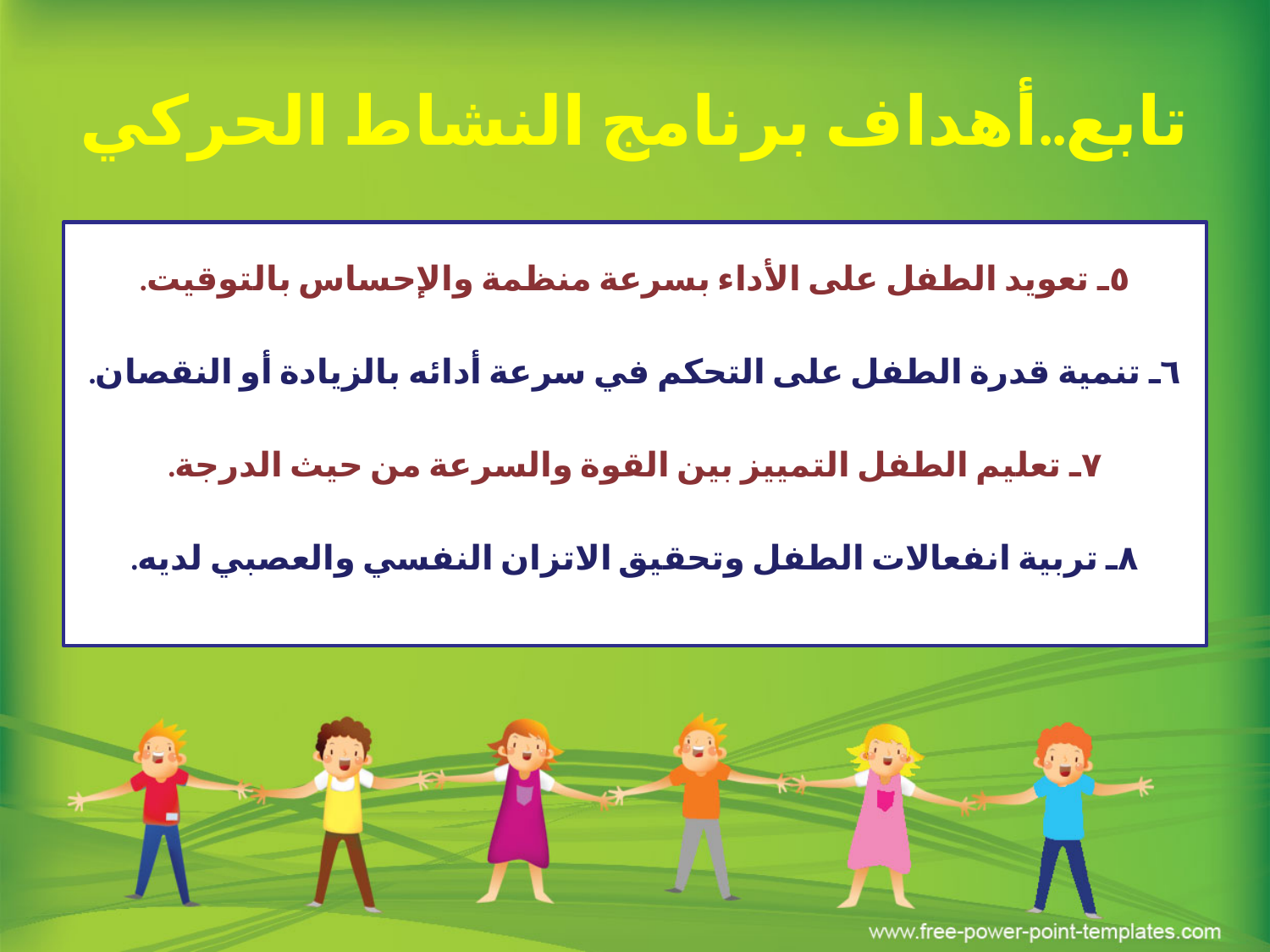

# تابع..أهداف برنامج النشاط الحركي
٥ـ تعويد الطفل على الأداء بسرعة منظمة والإحساس بالتوقيت.
٦ـ تنمية قدرة الطفل على التحكم في سرعة أدائه بالزيادة أو النقصان.
٧ـ تعليم الطفل التمييز بين القوة والسرعة من حيث الدرجة.
٨ـ تربية انفعالات الطفل وتحقيق الاتزان النفسي والعصبي لديه.